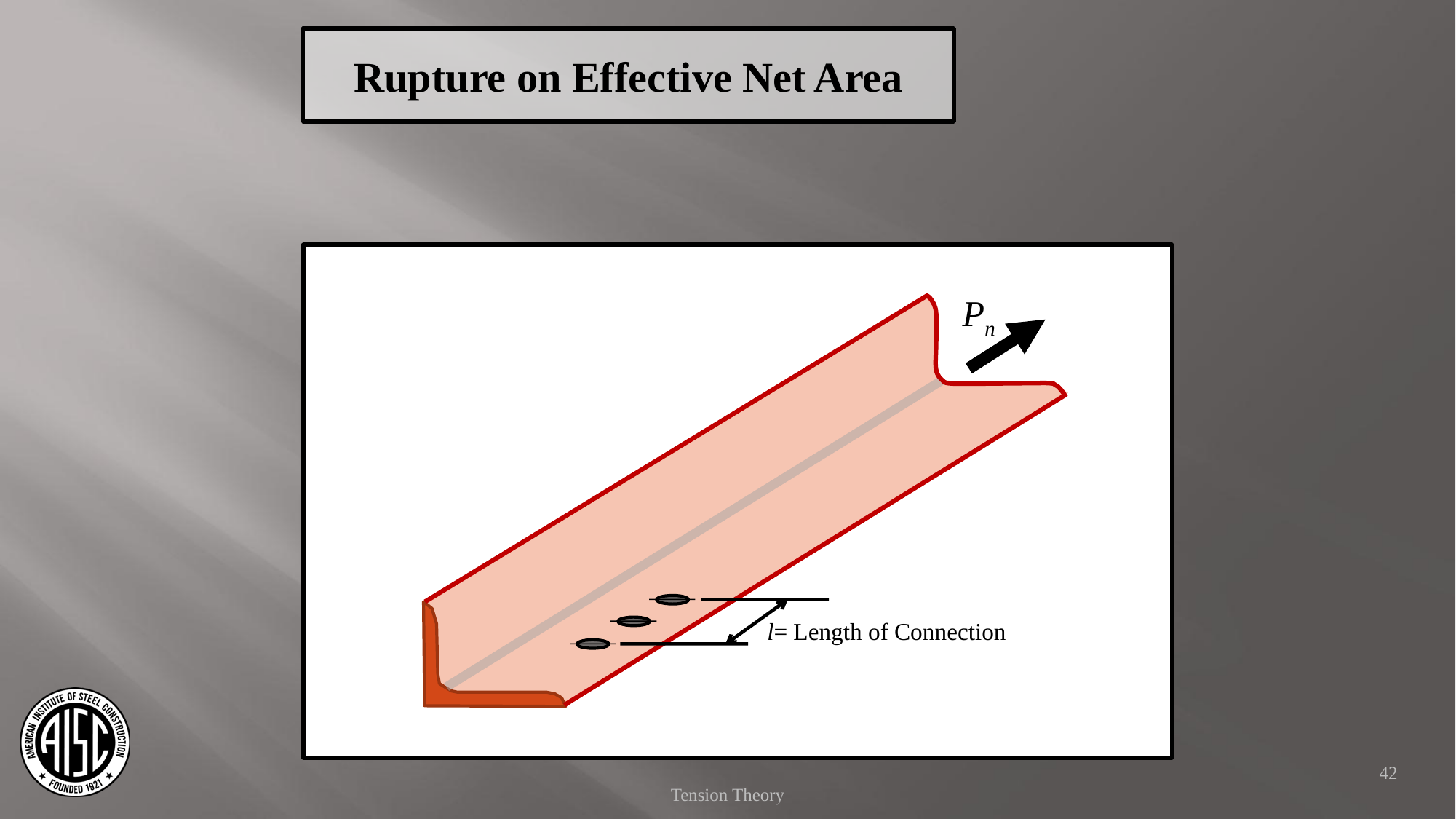

Rupture on Effective Net Area

Pn

l= Length of Connection

42
Tension Theory